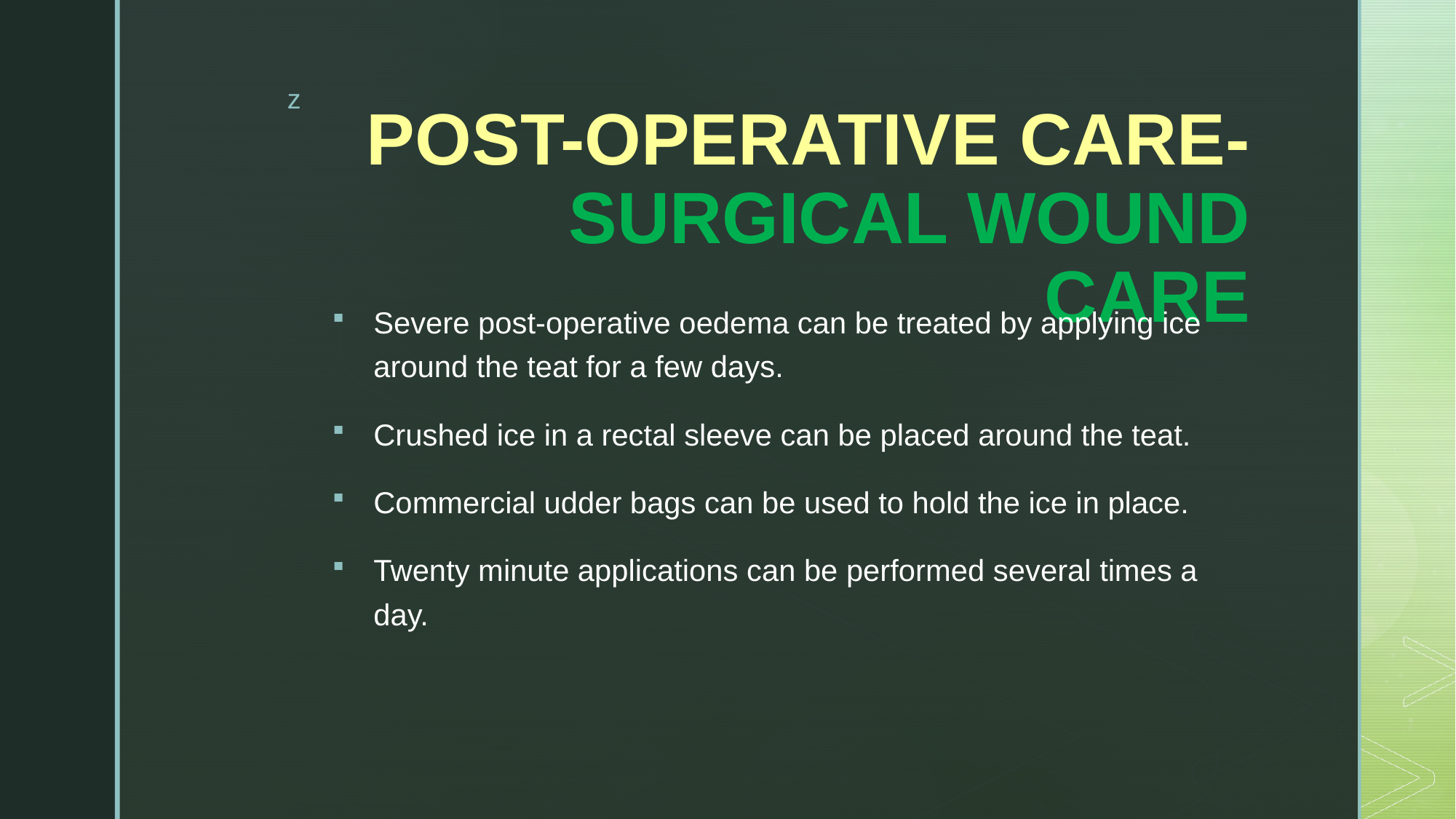

# POST-OPERATIVE CARE- SURGICAL WOUND CARE
Severe post-operative oedema can be treated by applying ice around the teat for a few days.
Crushed ice in a rectal sleeve can be placed around the teat.
Commercial udder bags can be used to hold the ice in place.
Twenty minute applications can be performed several times a day.